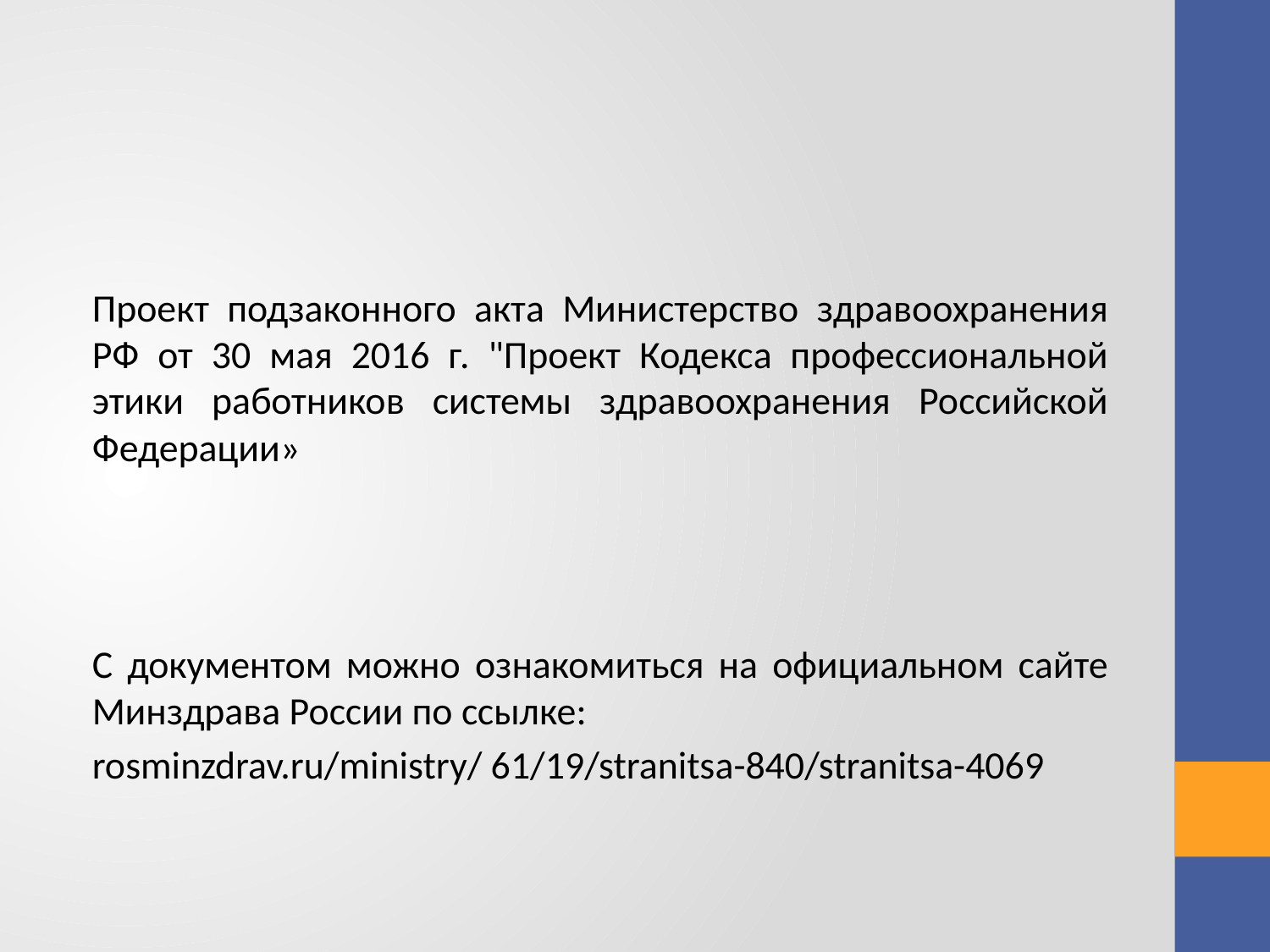

#

Проект подзаконного акта Министерство здравоохранения РФ от 30 мая 2016 г. "Проект Кодекса профессиональной этики работников системы здравоохранения Российской Федерации»

С документом можно ознакомиться на официальном сайте Минздрава России по ссылке:
rosminzdrav.ru/ministry/ 61/19/stranitsa-840/stranitsa-4069